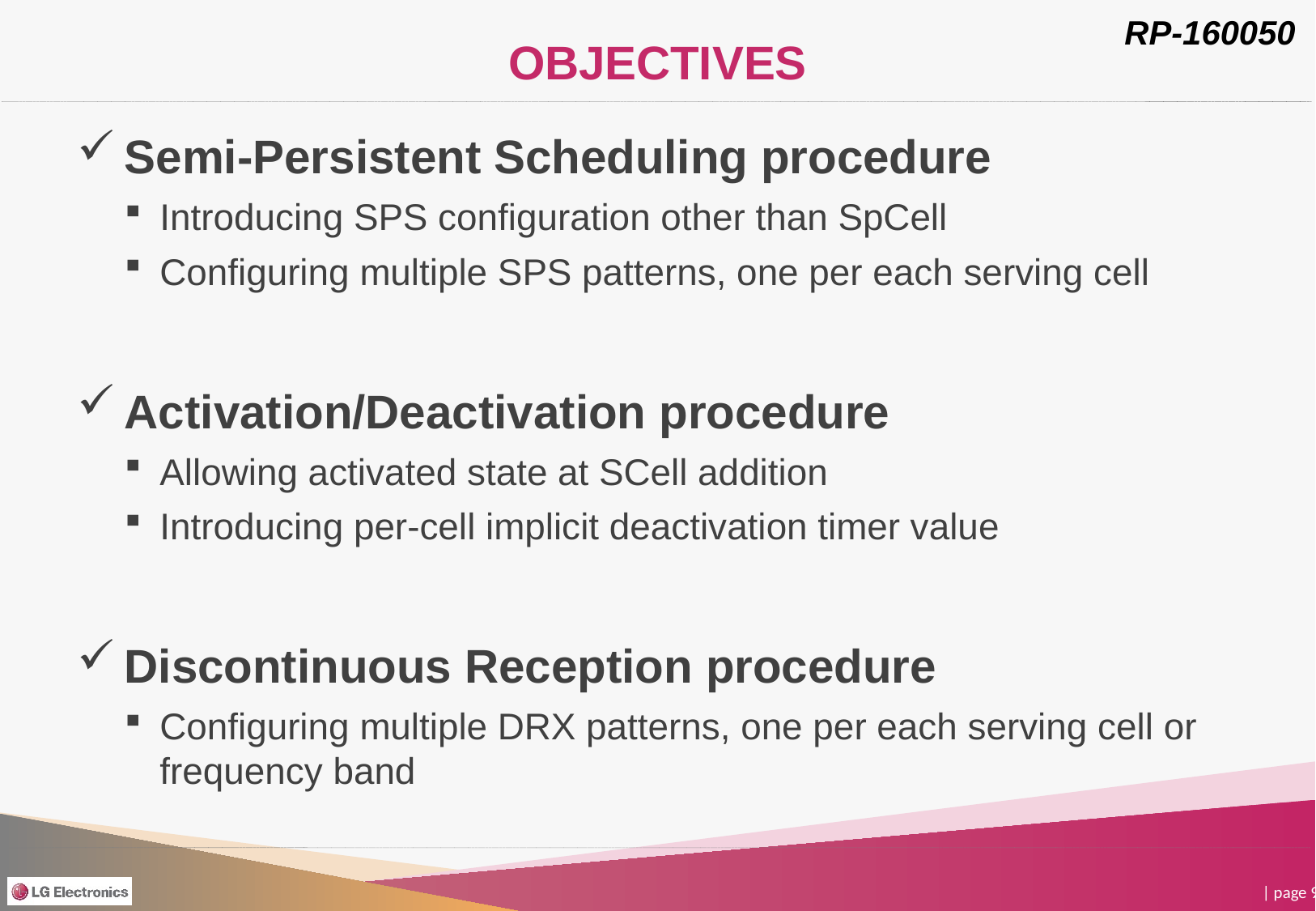

# OBJECTIVES
Semi-Persistent Scheduling procedure
Introducing SPS configuration other than SpCell
Configuring multiple SPS patterns, one per each serving cell

Activation/Deactivation procedure
Allowing activated state at SCell addition
Introducing per-cell implicit deactivation timer value

Discontinuous Reception procedure
Configuring multiple DRX patterns, one per each serving cell or frequency band